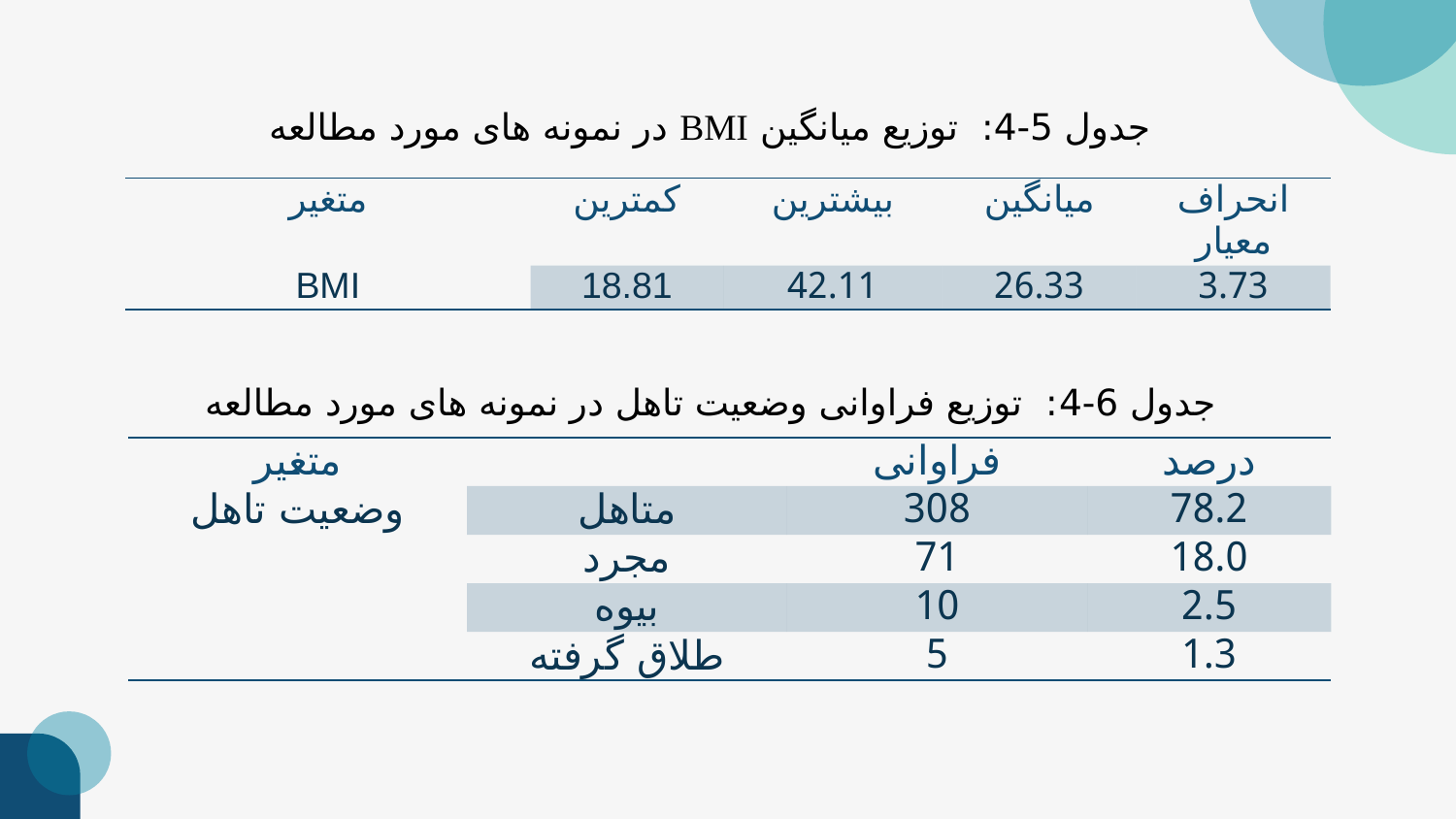

جدول 5-4:  توزیع میانگین BMI در نمونه های مورد مطالعه
| متغیر | کمترین | بیشترین | میانگین | انحراف معیار |
| --- | --- | --- | --- | --- |
| BMI | 18.81 | 42.11 | 26.33 | 3.73 |
جدول 6-4:  توزیع فراوانی وضعیت تاهل در نمونه های مورد مطالعه
| متغیر |  | فراوانی | درصد |
| --- | --- | --- | --- |
| وضعیت تاهل | متاهل | 308 | 78.2 |
|  | مجرد | 71 | 18.0 |
|  | بیوه | 10 | 2.5 |
|  | طلاق گرفته | 5 | 1.3 |